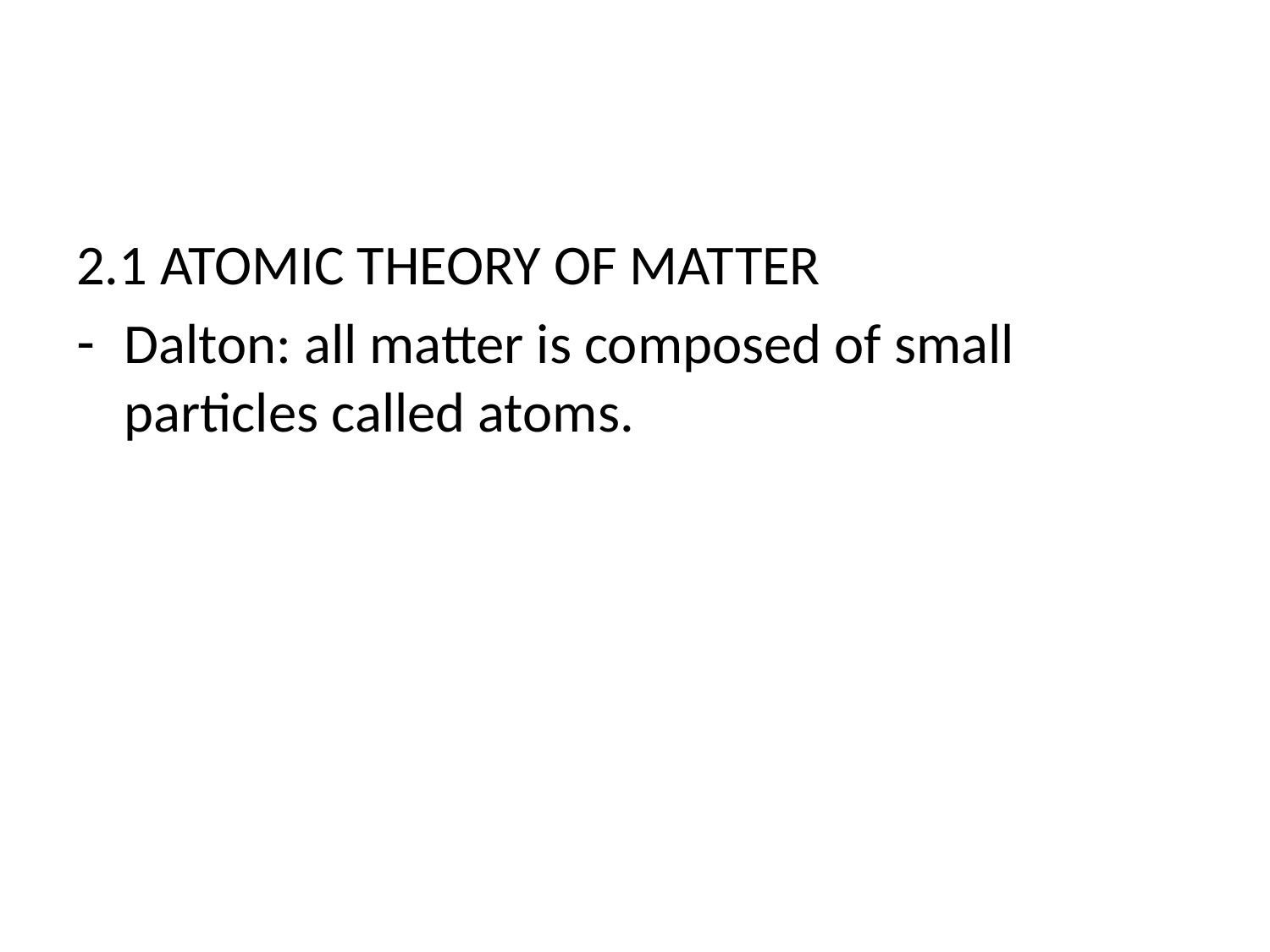

#
2.1 ATOMIC THEORY OF MATTER
Dalton: all matter is composed of small particles called atoms.